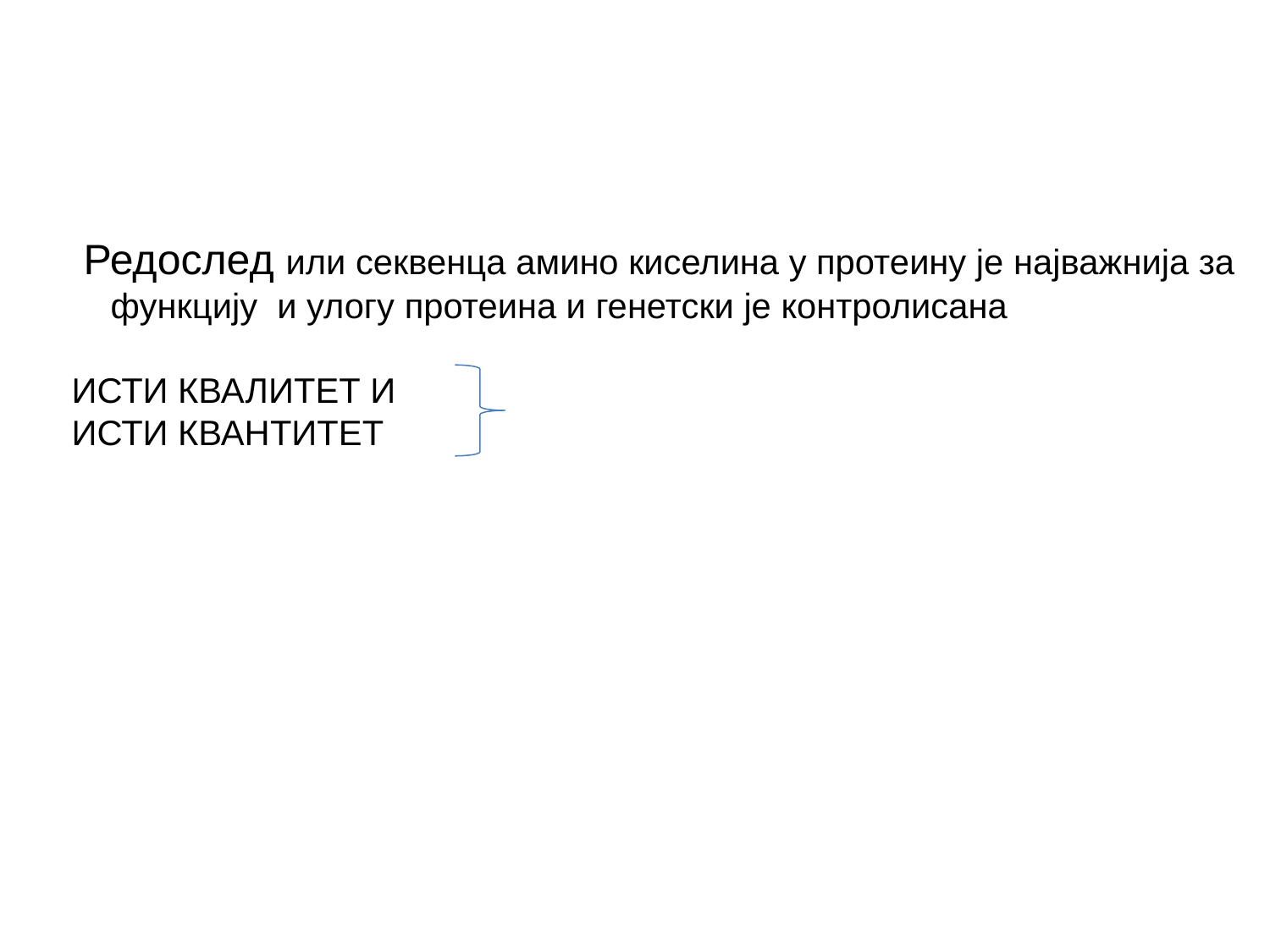

Редослед или секвенца амино киселина у протеину је најважнија за
    функцију  и улогу протеина и генетски је контролисана

ИСТИ КВАЛИТЕТ И
ИСТИ КВАНТИТЕТ